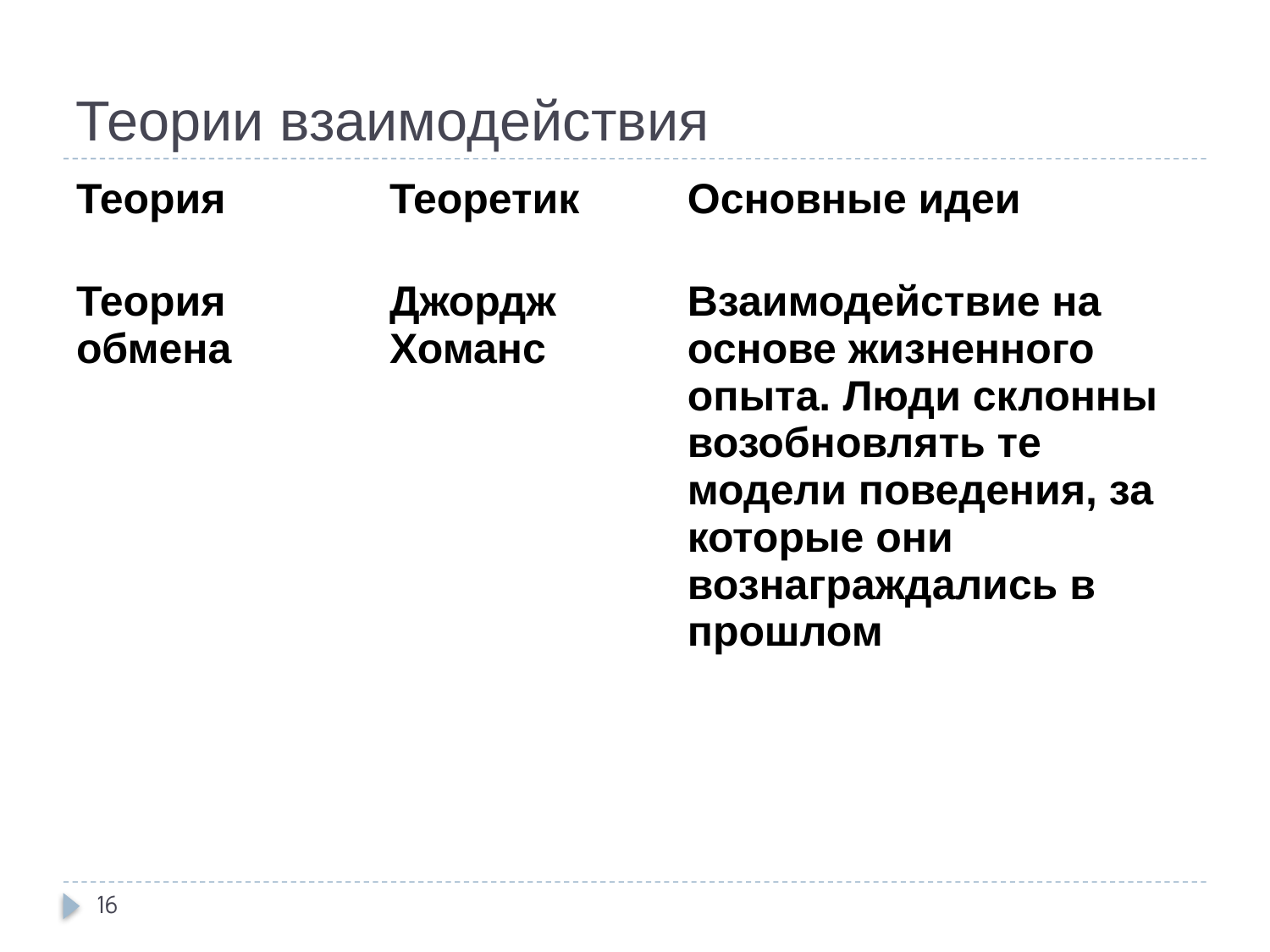

# Теории взаимодействия
| Теория | Теоретик | Основные идеи |
| --- | --- | --- |
| Теория обмена | Джордж Хоманс | Взаимодействие на основе жизненного опыта. Люди склонны возобновлять те модели поведения, за которые они вознаграждались в прошлом |
16